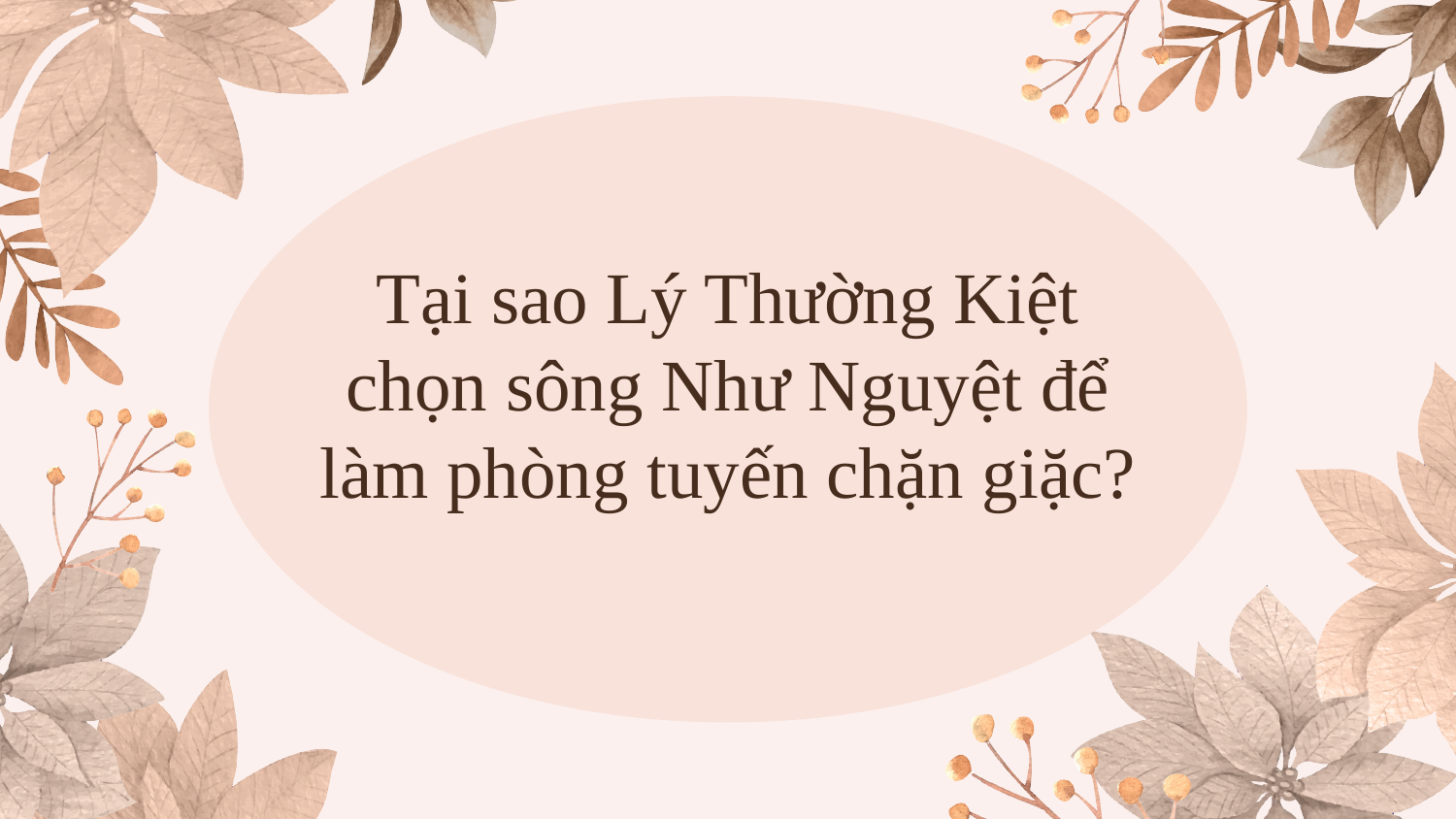

# Tại sao Lý Thường Kiệt chọn sông Như Nguyệt để làm phòng tuyến chặn giặc?